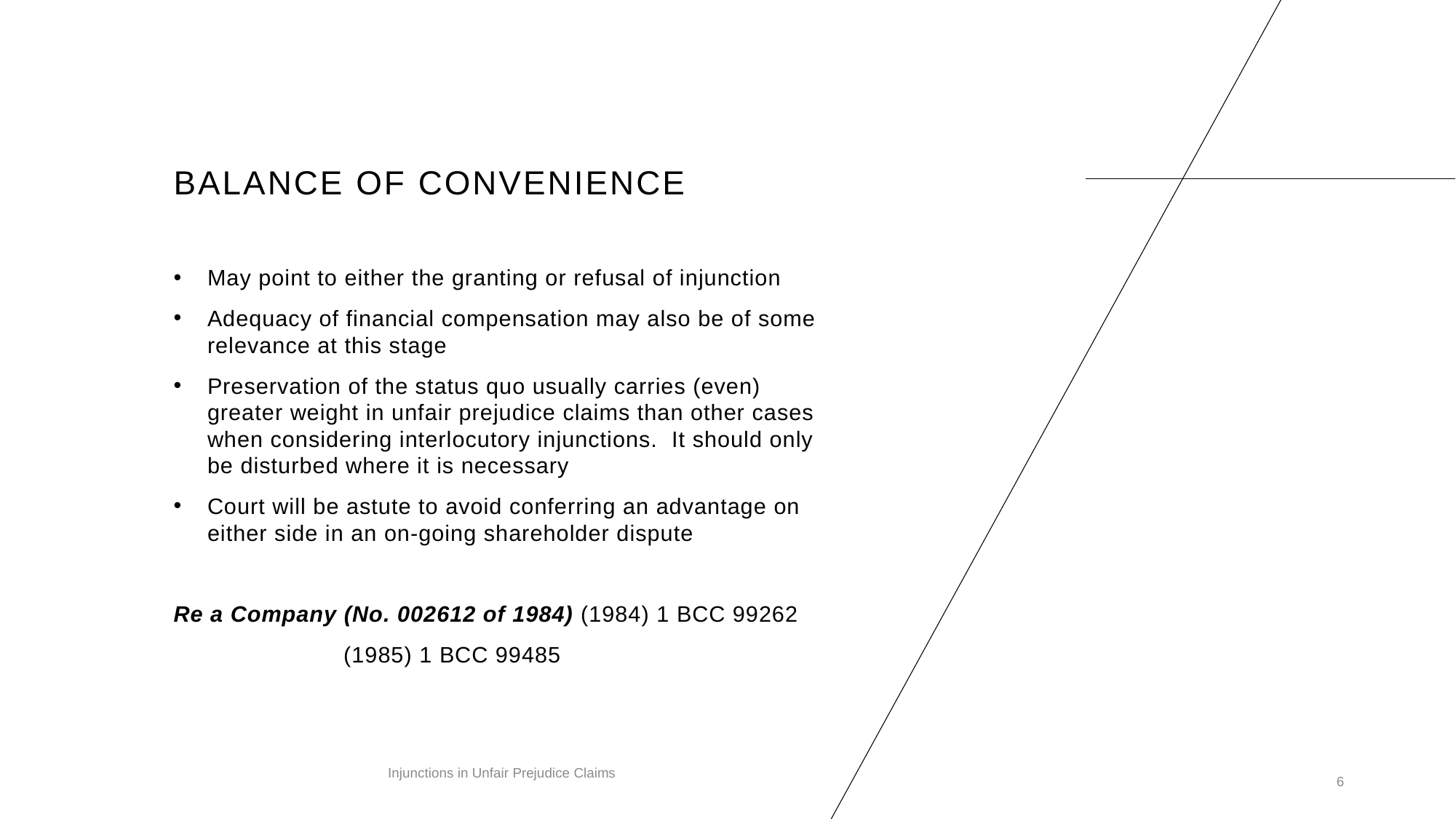

# Balance of convenience
May point to either the granting or refusal of injunction
Adequacy of financial compensation may also be of some relevance at this stage
Preservation of the status quo usually carries (even) greater weight in unfair prejudice claims than other cases when considering interlocutory injunctions.  It should only be disturbed where it is necessary
Court will be astute to avoid conferring an advantage on either side in an on-going shareholder dispute

Re a Company (No. 002612 of 1984) (1984) 1 BCC 99262
			          (1985) 1 BCC 99485

Injunctions in Unfair Prejudice Claims

6